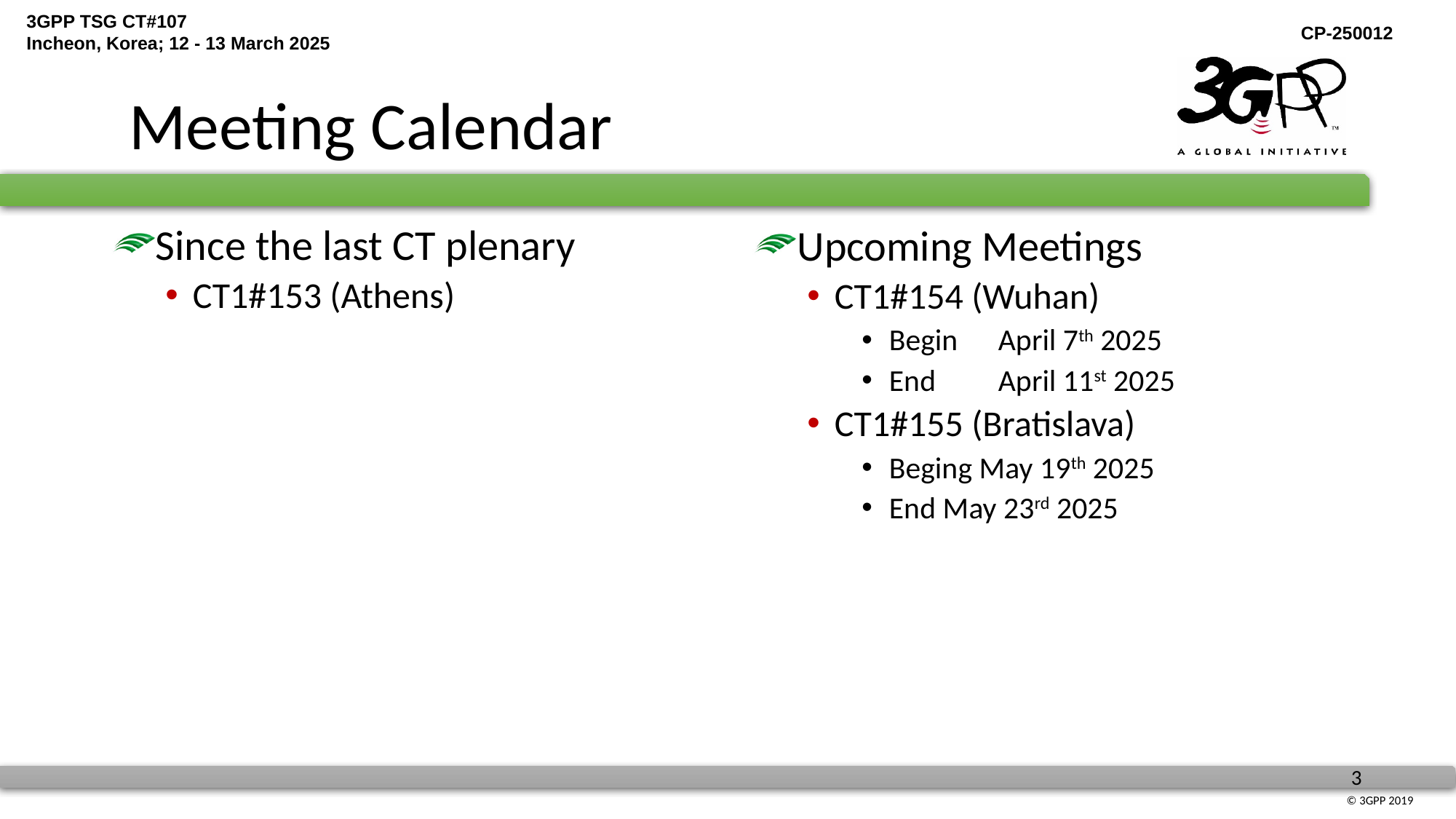

# Meeting Calendar
Since the last CT plenary
CT1#153 (Athens)

Upcoming Meetings
CT1#154 (Wuhan)
Begin	April 7th 2025
End	April 11st 2025
CT1#155 (Bratislava)
Beging May 19th 2025
End May 23rd 2025